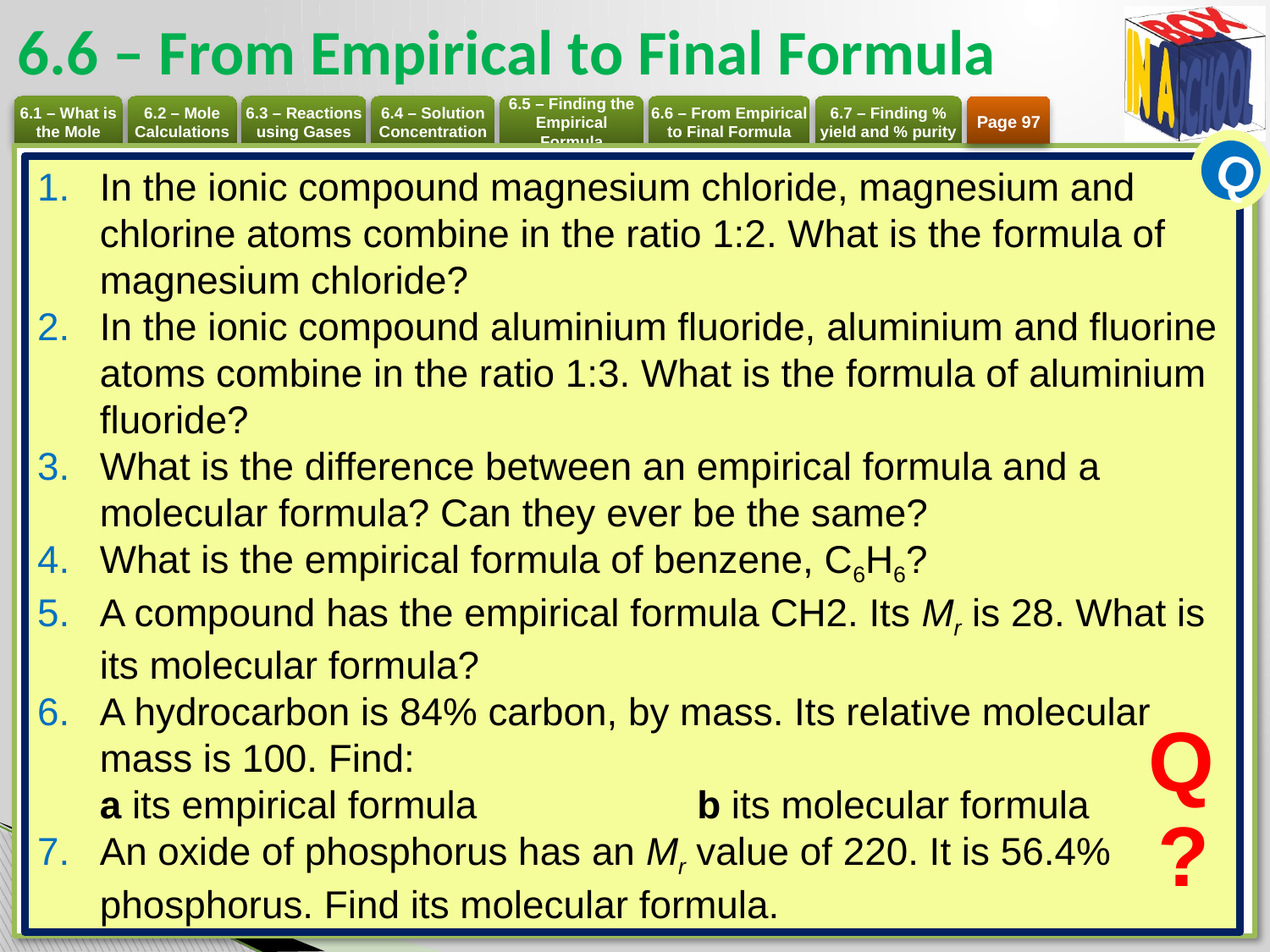

# 6.6 – From Empirical to Final Formula
Page 97
Q
In the ionic compound magnesium chloride, magnesium and chlorine atoms combine in the ratio 1:2. What is the formula of magnesium chloride?
In the ionic compound aluminium fluoride, aluminium and fluorine atoms combine in the ratio 1:3. What is the formula of aluminium fluoride?
What is the difference between an empirical formula and a molecular formula? Can they ever be the same?
What is the empirical formula of benzene, C6H6?
A compound has the empirical formula CH2. Its Mr is 28. What is its molecular formula?
A hydrocarbon is 84% carbon, by mass. Its relative molecular mass is 100. Find:
a its empirical formula 	b its molecular formula
An oxide of phosphorus has an Mr value of 220. It is 56.4% phosphorus. Find its molecular formula.
Q
?